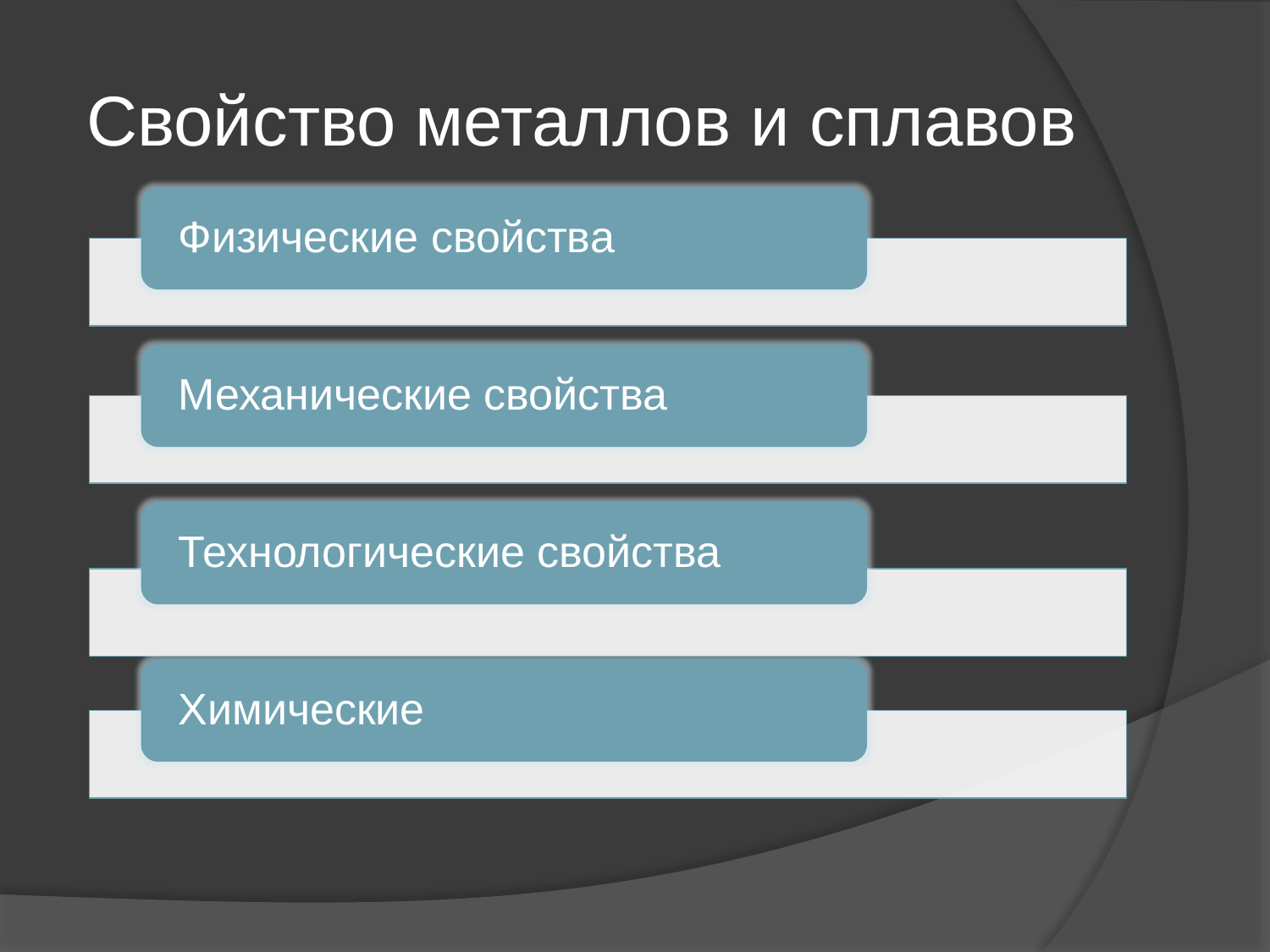

# Свойство металлов и сплавов
Физические свойства
Механические свойства
Технологические свойства
Химические